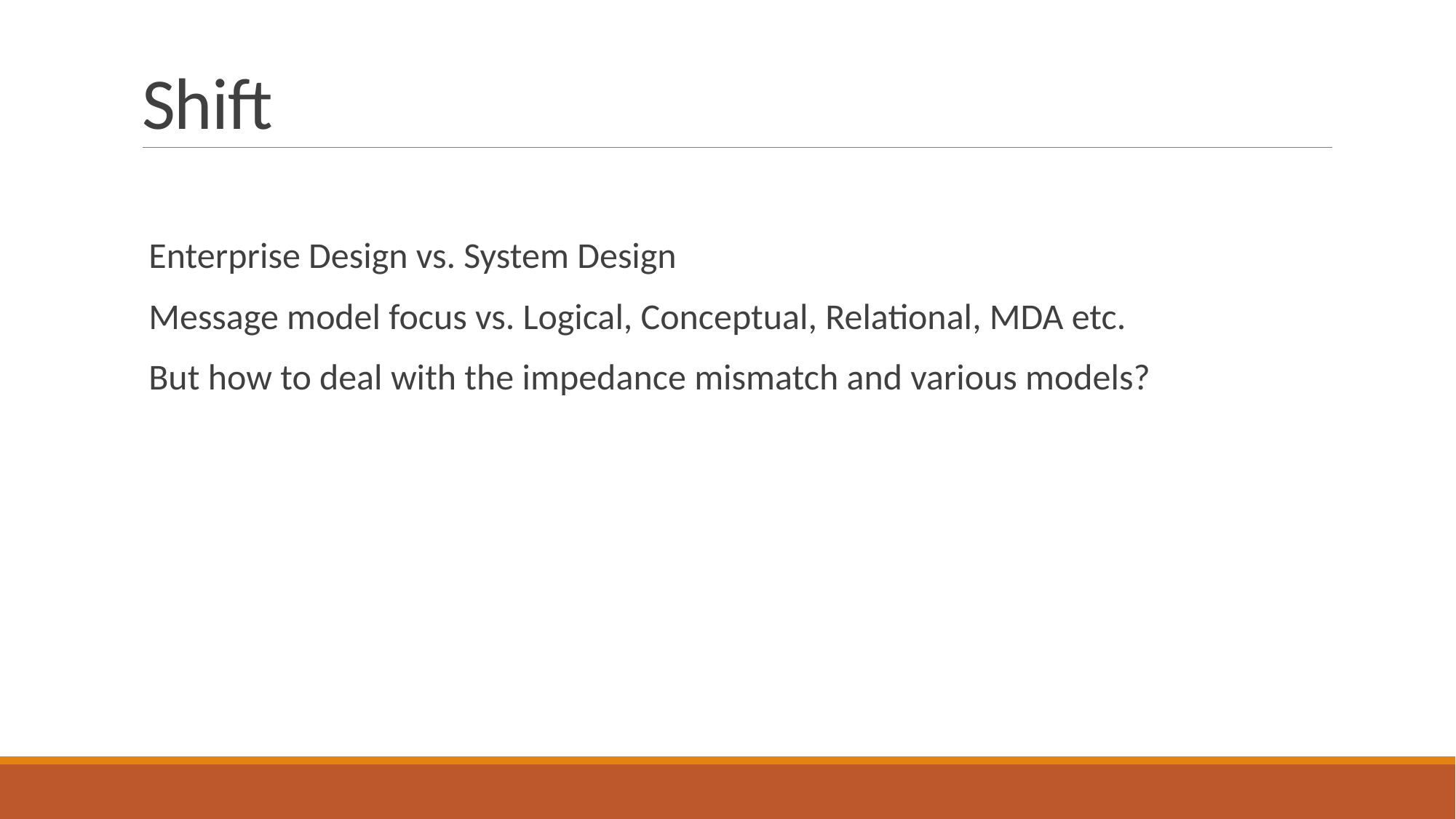

# Shift
Enterprise Design vs. System Design
Message model focus vs. Logical, Conceptual, Relational, MDA etc.
But how to deal with the impedance mismatch and various models?